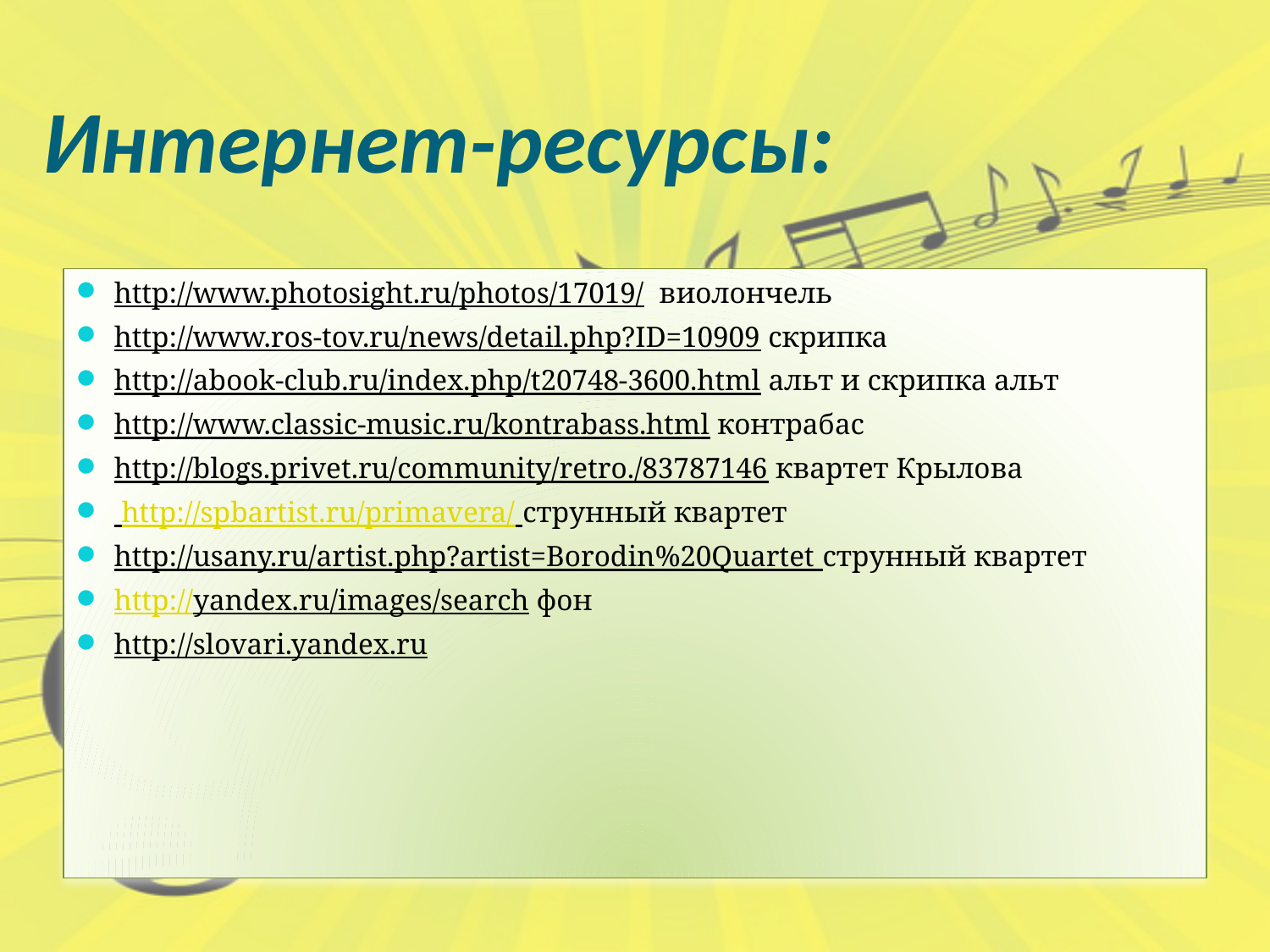

# Интернет-ресурсы:
http://www.photosight.ru/photos/17019/  виолончель
http://www.ros-tov.ru/news/detail.php?ID=10909 скрипка
http://abook-club.ru/index.php/t20748-3600.html альт и скрипка альт
http://www.classic-music.ru/kontrabass.html контрабас
http://blogs.privet.ru/community/retro./83787146 квартет Крылова
 http://spbartist.ru/primavera/ струнный квартет
http://usany.ru/artist.php?artist=Borodin%20Quartet струнный квартет
http://yandex.ru/images/search фон
http://slovari.yandex.ru